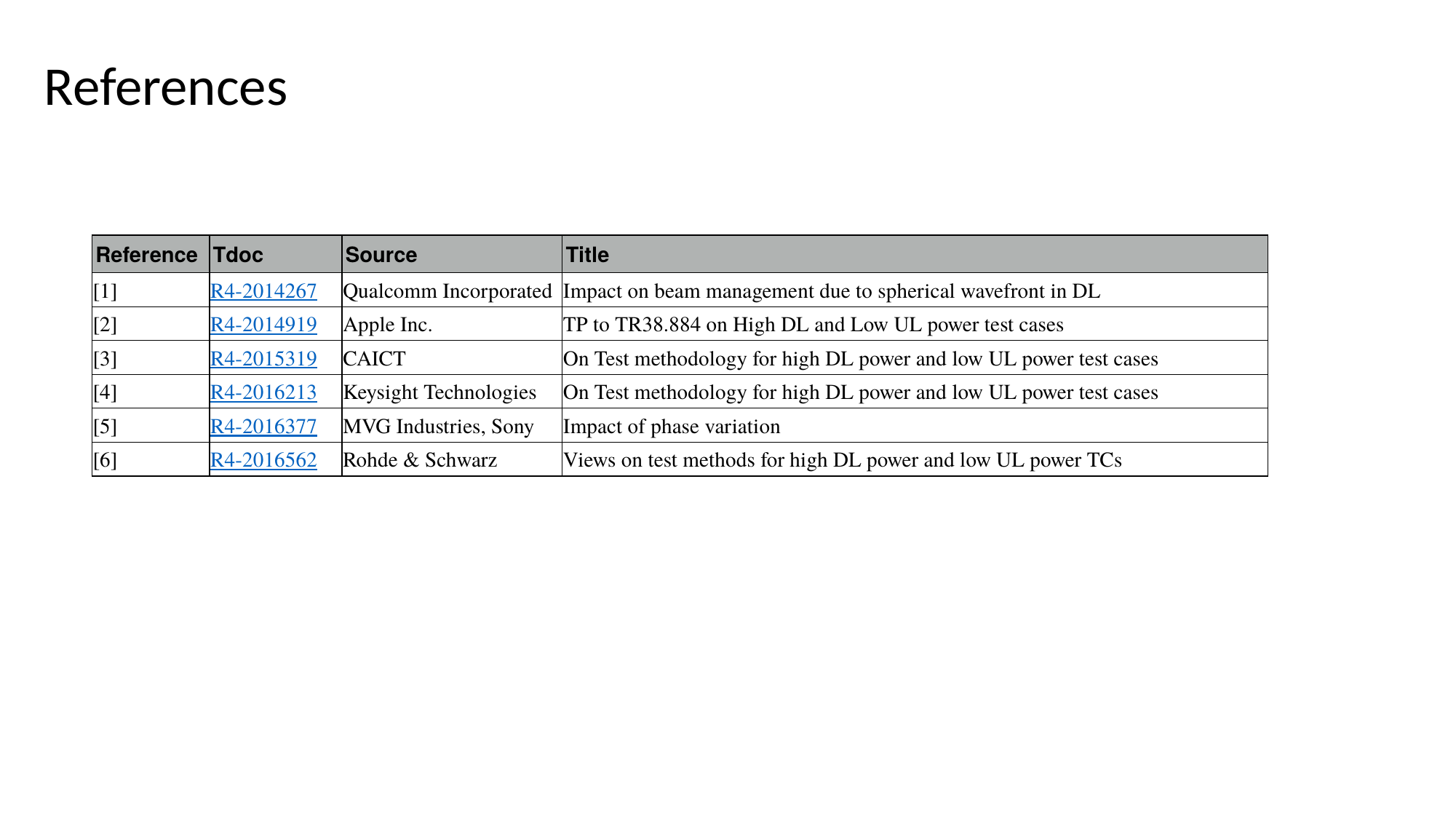

# References
| Reference | Tdoc | Source | Title |
| --- | --- | --- | --- |
| [1] | R4-2014267 | Qualcomm Incorporated | Impact on beam management due to spherical wavefront in DL |
| [2] | R4-2014919 | Apple Inc. | TP to TR38.884 on High DL and Low UL power test cases |
| [3] | R4-2015319 | CAICT | On Test methodology for high DL power and low UL power test cases |
| [4] | R4-2016213 | Keysight Technologies | On Test methodology for high DL power and low UL power test cases |
| [5] | R4-2016377 | MVG Industries, Sony | Impact of phase variation |
| [6] | R4-2016562 | Rohde & Schwarz | Views on test methods for high DL power and low UL power TCs |